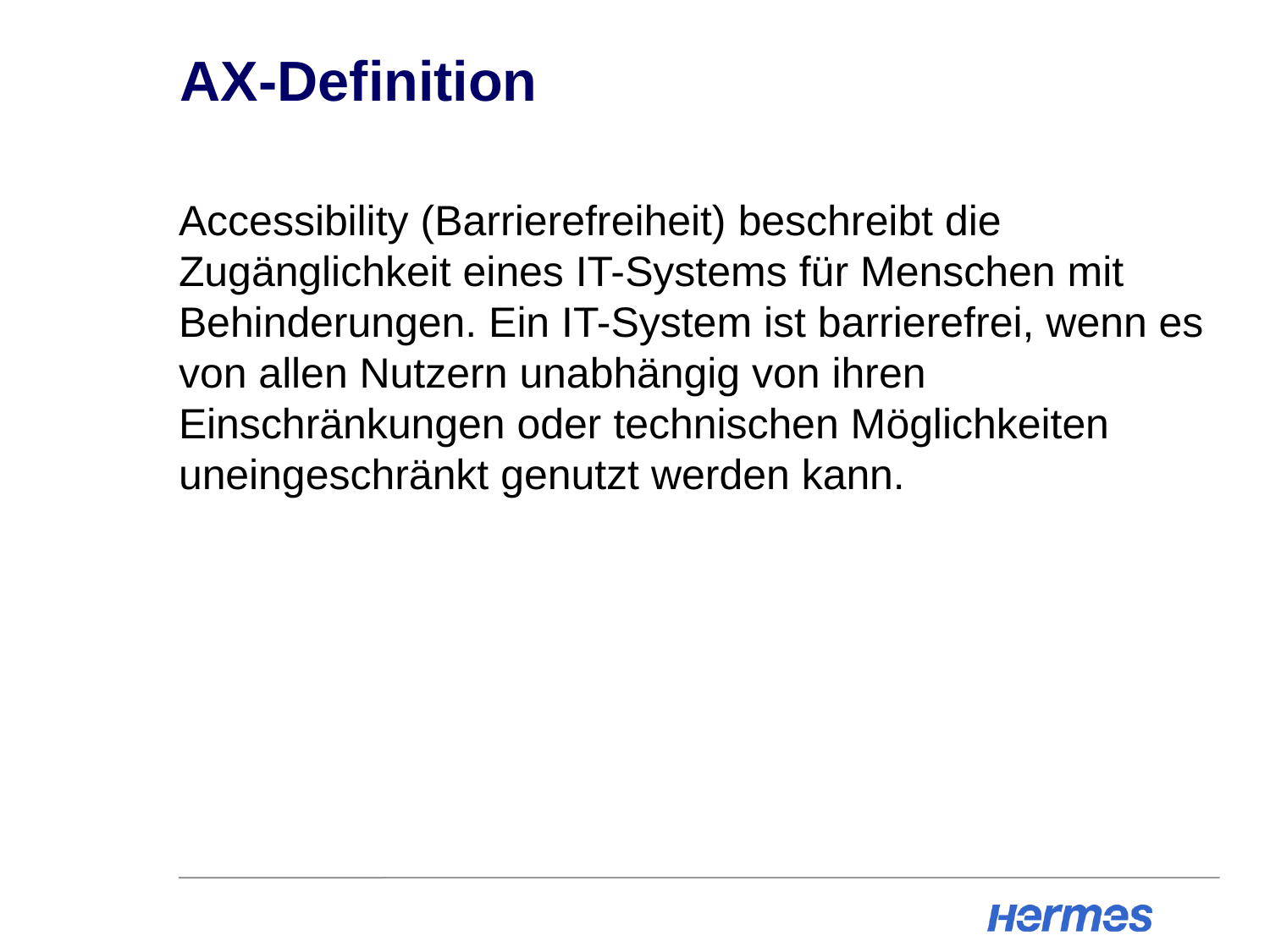

# AX-Definition
Accessibility (Barrierefreiheit) beschreibt die Zugänglichkeit eines IT-Systems für Menschen mit Behinderungen. Ein IT-System ist barrierefrei, wenn es von allen Nutzern unabhängig von ihren Einschränkungen oder technischen Möglichkeiten uneingeschränkt genutzt werden kann.